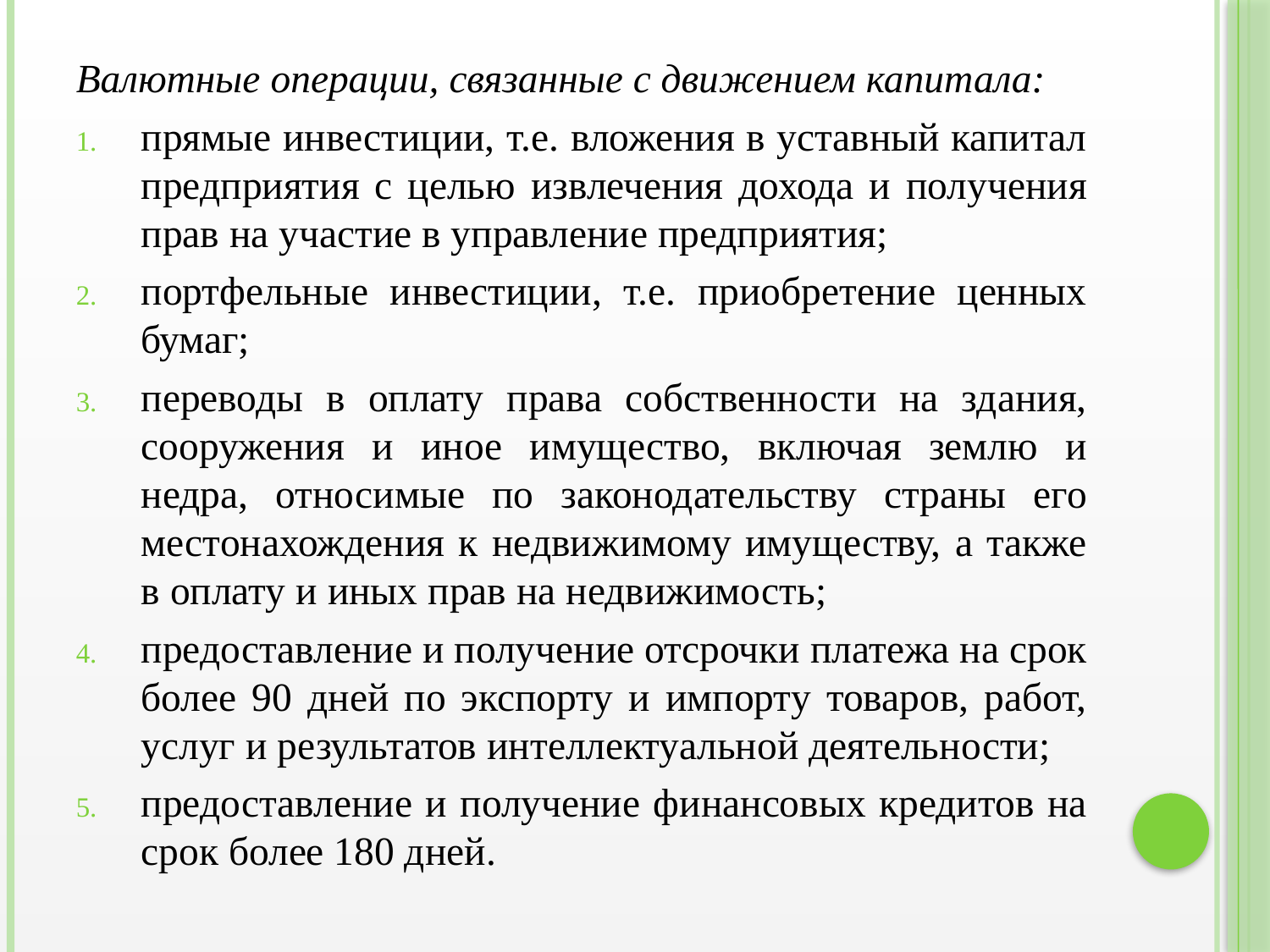

Валютные операции, связанные с движением капитала:
прямые инвестиции, т.е. вложения в уставный капитал предприятия с целью извлечения дохода и получения прав на участие в управление предприятия;
портфельные инвестиции, т.е. приобретение ценных бумаг;
переводы в оплату права собственности на здания, сооружения и иное имущество, включая землю и недра, относимые по законодательству страны его местонахождения к недвижимому имуществу, а также в оплату и иных прав на недвижимость;
предоставление и получение отсрочки платежа на срок более 90 дней по экспорту и импорту товаров, работ, услуг и результатов интеллектуальной деятельности;
предоставление и получение финансовых кредитов на срок более 180 дней.